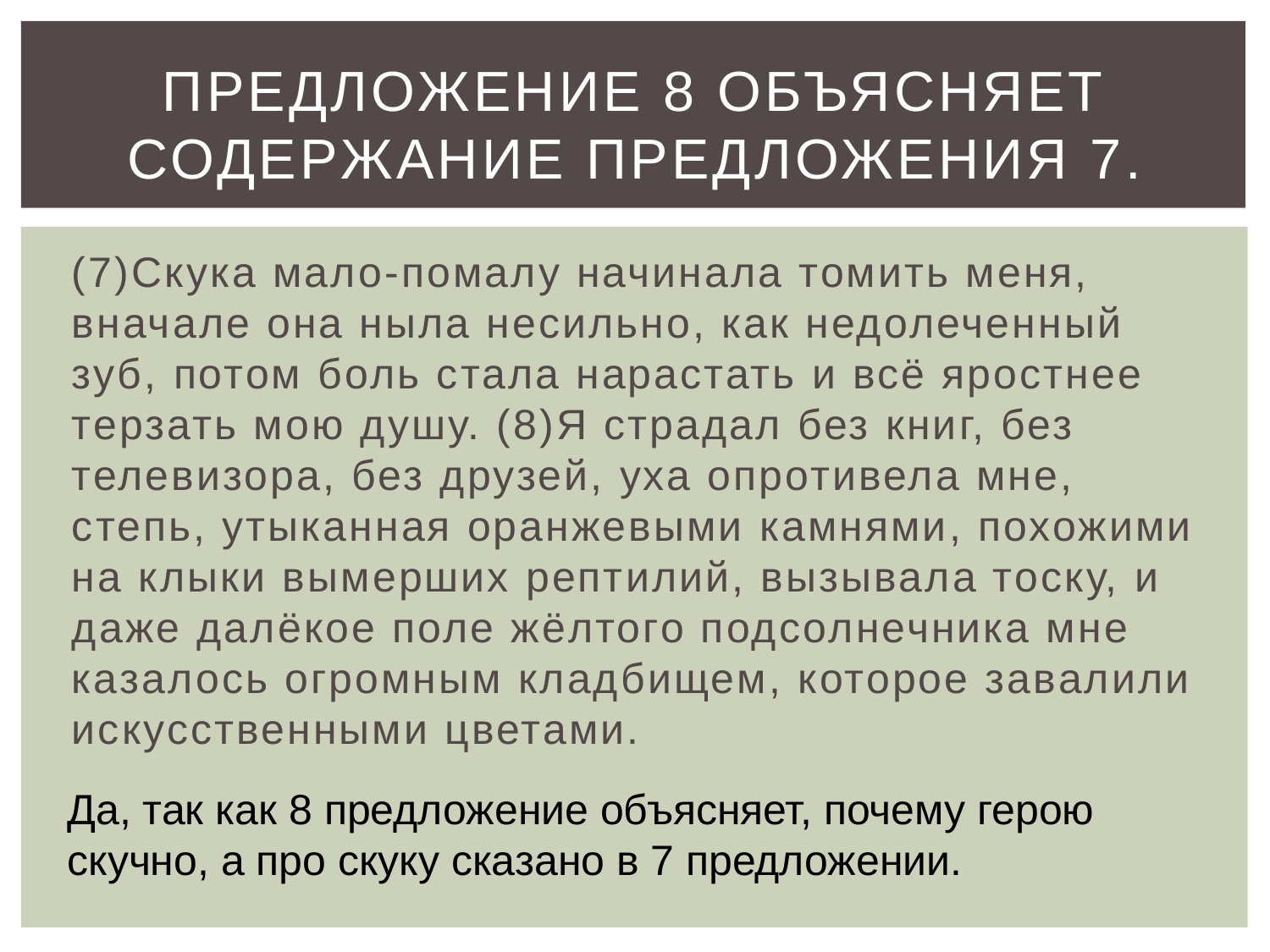

# Предложение 8 объясняет содержание предложения 7.
(7)Скука мало-помалу начинала томить меня, вначале она ныла несильно, как недолеченный зуб, потом боль стала нарастать и всё яростнее терзать мою душу. (8)Я страдал без книг, без телевизора, без друзей, уха опротивела мне, степь, утыканная оранжевыми камнями, похожими на клыки вымерших рептилий, вызывала тоску, и даже далёкое поле жёлтого подсолнечника мне казалось огромным кладбищем, которое завалили искусственными цветами.
Да, так как 8 предложение объясняет, почему герою скучно, а про скуку сказано в 7 предложении.